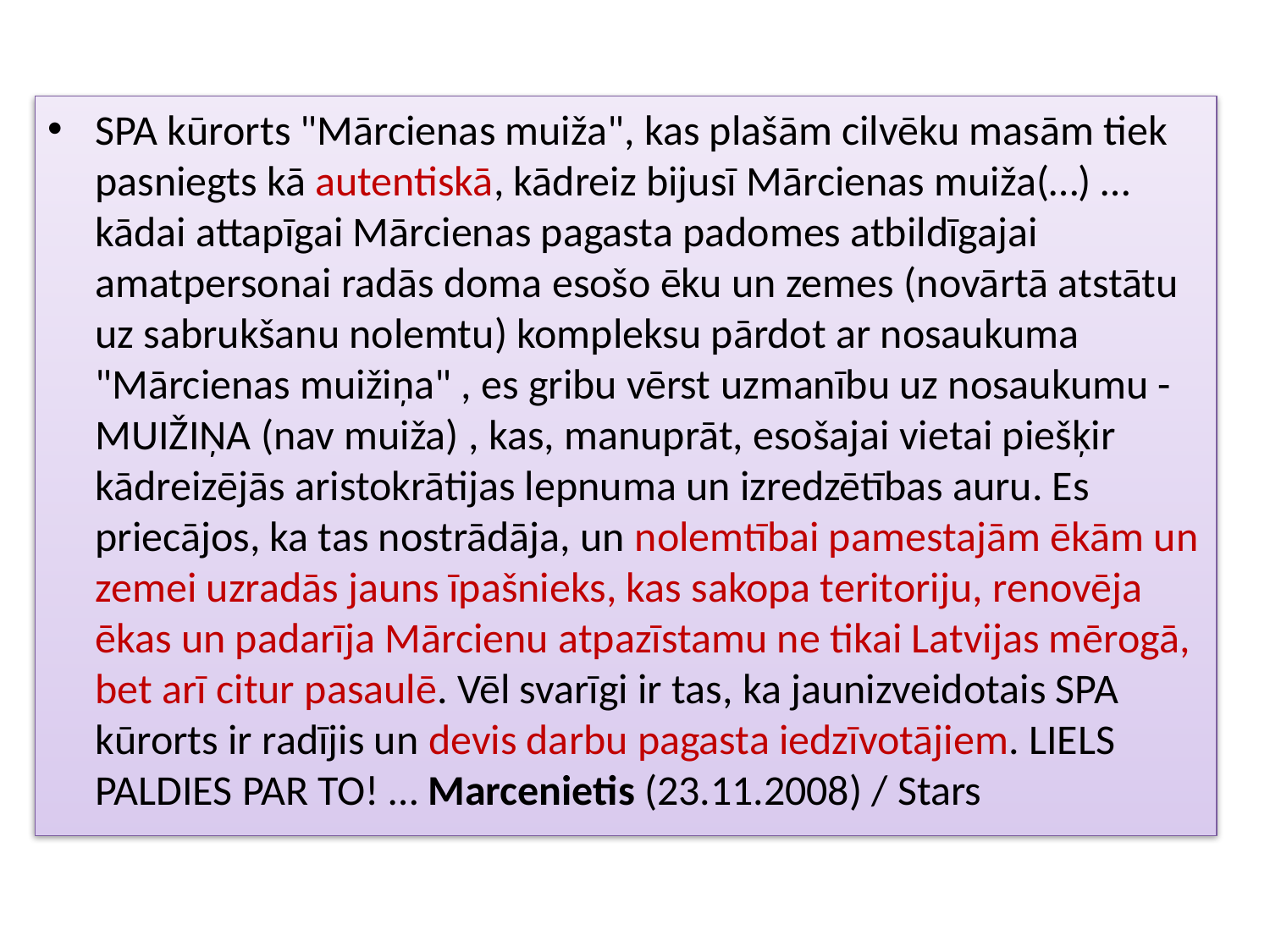

SPA kūrorts "Mārcienas muiža", kas plašām cilvēku masām tiek pasniegts kā autentiskā, kādreiz bijusī Mārcienas muiža(…) …kādai attapīgai Mārcienas pagasta padomes atbildīgajai amatpersonai radās doma esošo ēku un zemes (novārtā atstātu uz sabrukšanu nolemtu) kompleksu pārdot ar nosaukuma "Mārcienas muižiņa" , es gribu vērst uzmanību uz nosaukumu - MUIŽIŅA (nav muiža) , kas, manuprāt, esošajai vietai piešķir kādreizējās aristokrātijas lepnuma un izredzētības auru. Es priecājos, ka tas nostrādāja, un nolemtībai pamestajām ēkām un zemei uzradās jauns īpašnieks, kas sakopa teritoriju, renovēja ēkas un padarīja Mārcienu atpazīstamu ne tikai Latvijas mērogā, bet arī citur pasaulē. Vēl svarīgi ir tas, ka jaunizveidotais SPA kūrorts ir radījis un devis darbu pagasta iedzīvotājiem. LIELS PALDIES PAR TO! … Marcenietis (23.11.2008) / Stars